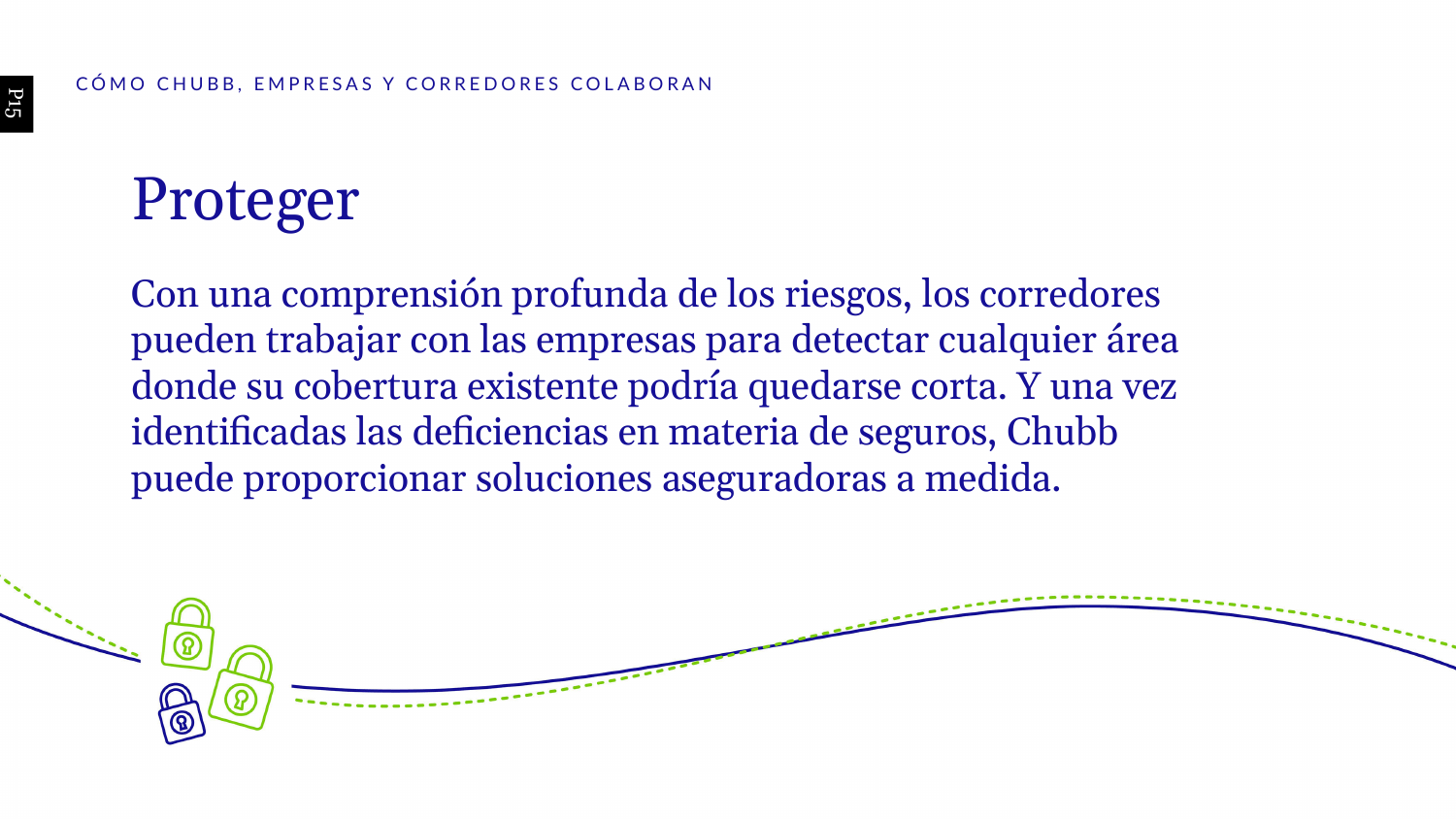

CÓMO CHUBB, EMPRESAS Y CORREDORES COLABORAN
P15
Proteger
Con una comprensión profunda de los riesgos, los corredores pueden trabajar con las empresas para detectar cualquier área donde su cobertura existente podría quedarse corta. Y una vez identificadas las deficiencias en materia de seguros, Chubb puede proporcionar soluciones aseguradoras a medida.